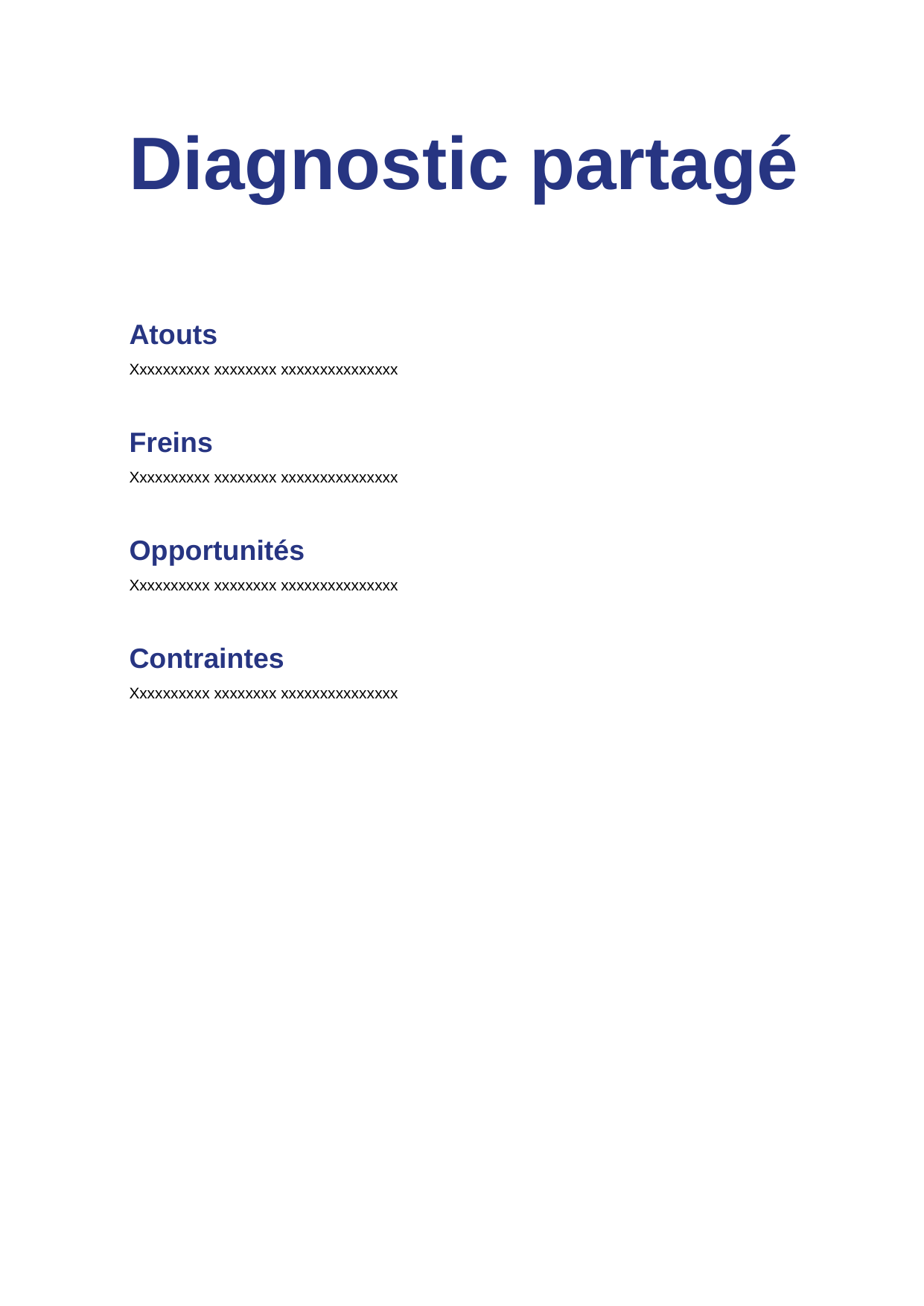

Diagnostic partagé
Dans le cadre de l’élaboration du projet de votre école, de votre établissement ou de votre territoire, nous mettons à votre disposition un cadre d’analyse. Celui-ci constitue un exemple sur lequel vous pouvez vous appuyer, tout en laissant la possibilité de recourir à d’autres modèles selon vos besoins.
Atouts
Xxxxxxxxxx xxxxxxxx xxxxxxxxxxxxxxx

Freins
Xxxxxxxxxx xxxxxxxx xxxxxxxxxxxxxxx

Opportunités
Xxxxxxxxxx xxxxxxxx xxxxxxxxxxxxxxx

Contraintes
Xxxxxxxxxx xxxxxxxx xxxxxxxxxxxxxxx